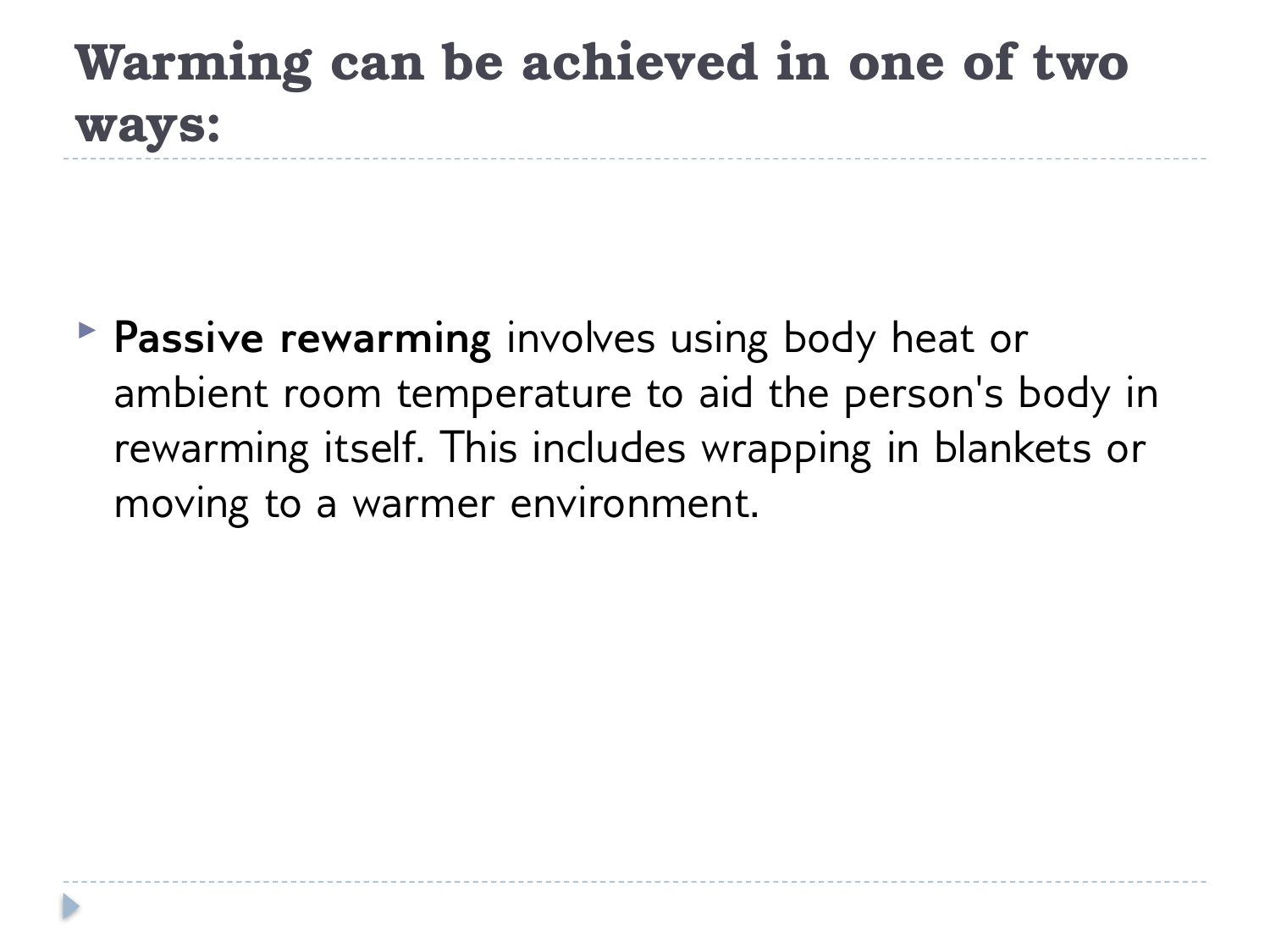

# Warming can be achieved in one of two ways:

Passive rewarming involves using body heat or ambient room temperature to aid the person's body in rewarming itself. This includes wrapping in blankets or moving to a warmer environment.